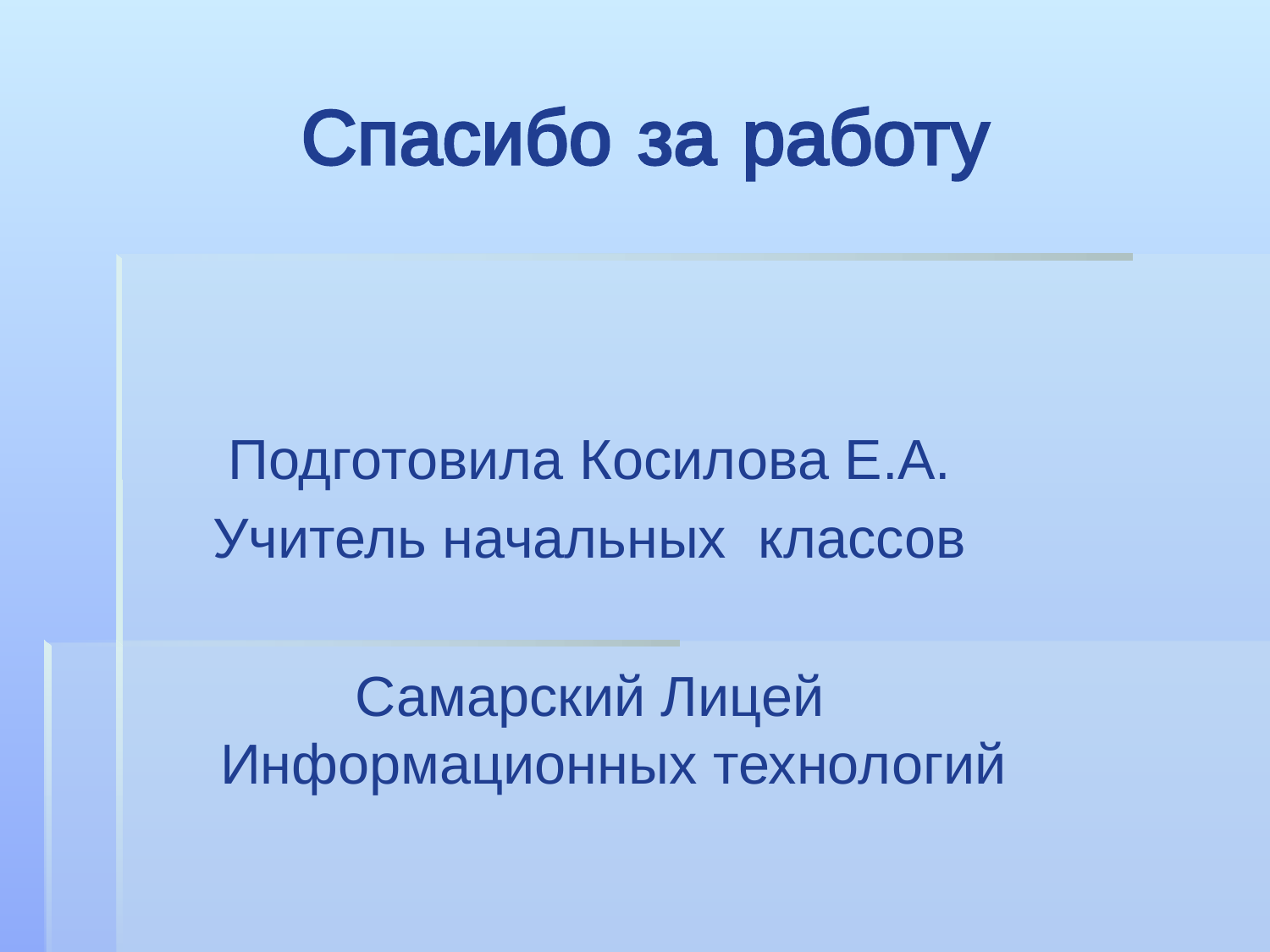

# Спасибо за работу

Подготовила Косилова Е.А.
Учитель начальных  классов

Самарский Лицей Информационных технологий